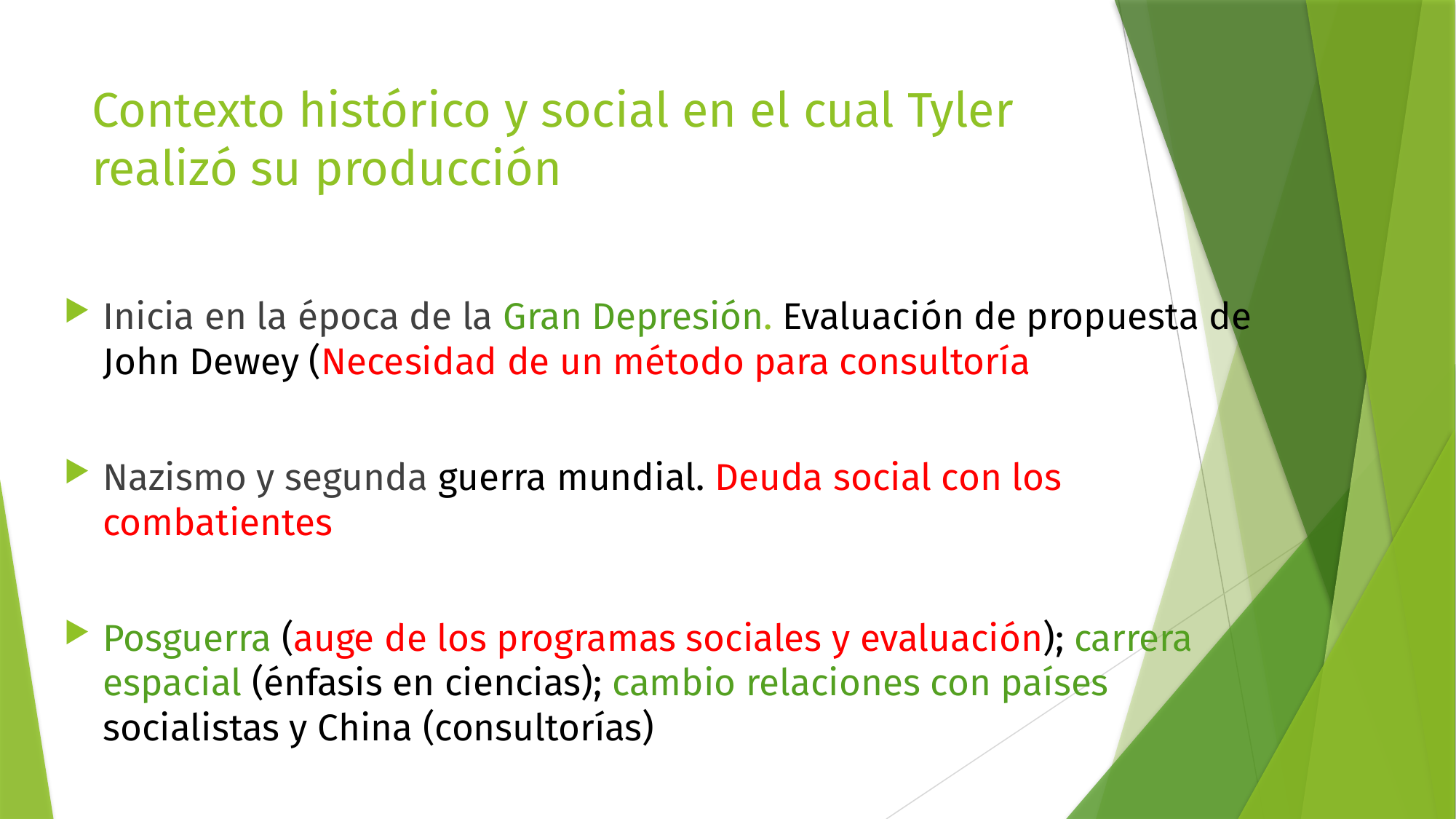

# Contexto histórico y social en el cual Tyler realizó su producción

Inicia en la época de la Gran Depresión. Evaluación de propuesta de John Dewey (Necesidad de un método para consultoría

Nazismo y segunda guerra mundial. Deuda social con los combatientes

Posguerra (auge de los programas sociales y evaluación); carrera espacial (énfasis en ciencias); cambio relaciones con países socialistas y China (consultorías)